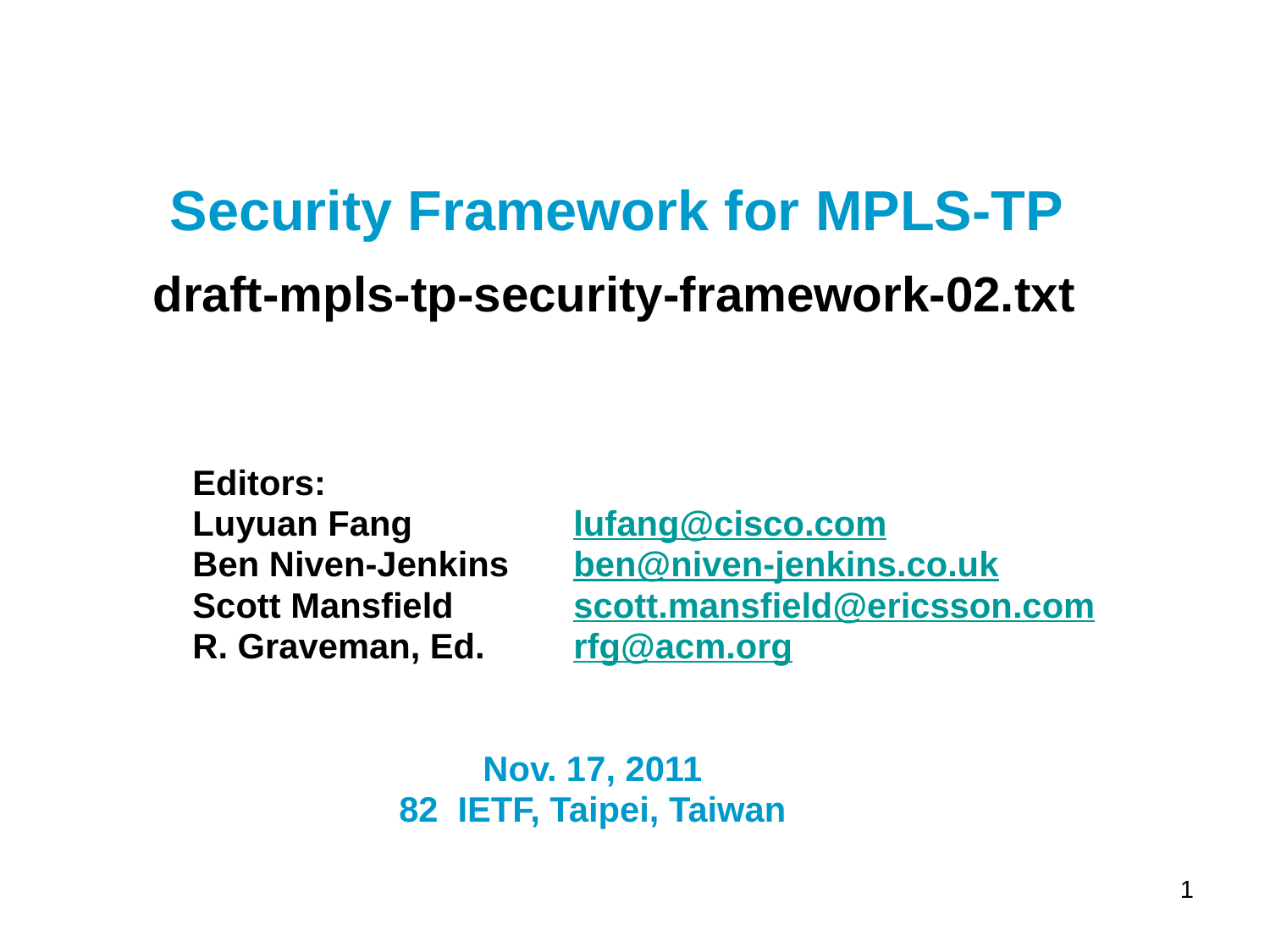

# Security Framework for MPLS-TP draft-mpls-tp-security-framework-02.txt

	Editors:
	Luyuan Fang 		lufang@cisco.com
  	Ben Niven-Jenkins     	ben@niven-jenkins.co.uk
    	Scott Mansfield	scott.mansfield@ericsson.com
	R. Graveman, Ed.	rfg@acm.org

Nov. 17, 2011
82  IETF, Taipei, Taiwan

1